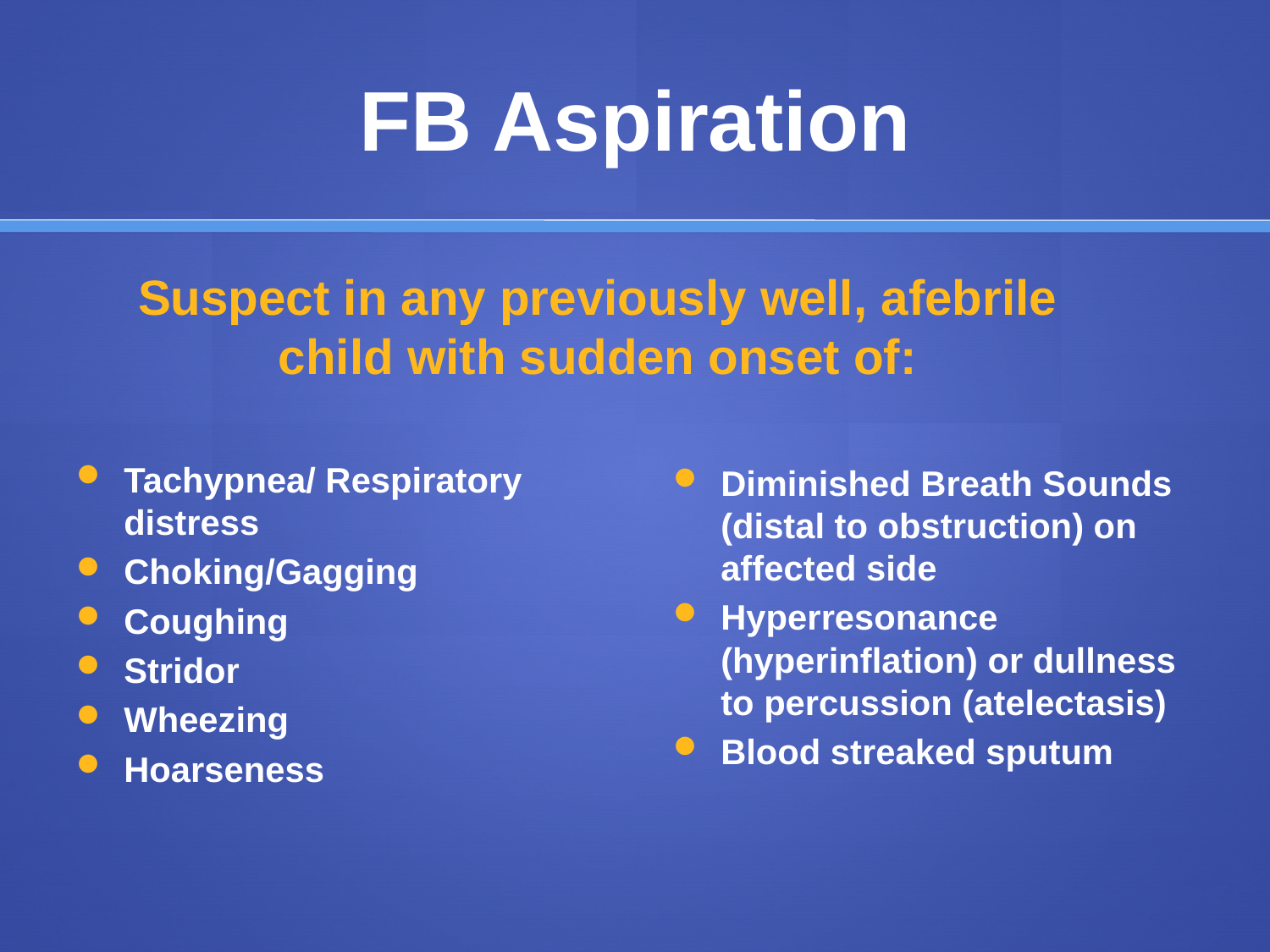

# FB Aspiration
Suspect in any previously well, afebrile child with sudden onset of:

Tachypnea/ Respiratory distress
Choking/Gagging
Coughing
Stridor
Wheezing
Hoarseness
Diminished Breath Sounds (distal to obstruction) on affected side
Hyperresonance (hyperinflation) or dullness to percussion (atelectasis)
Blood streaked sputum